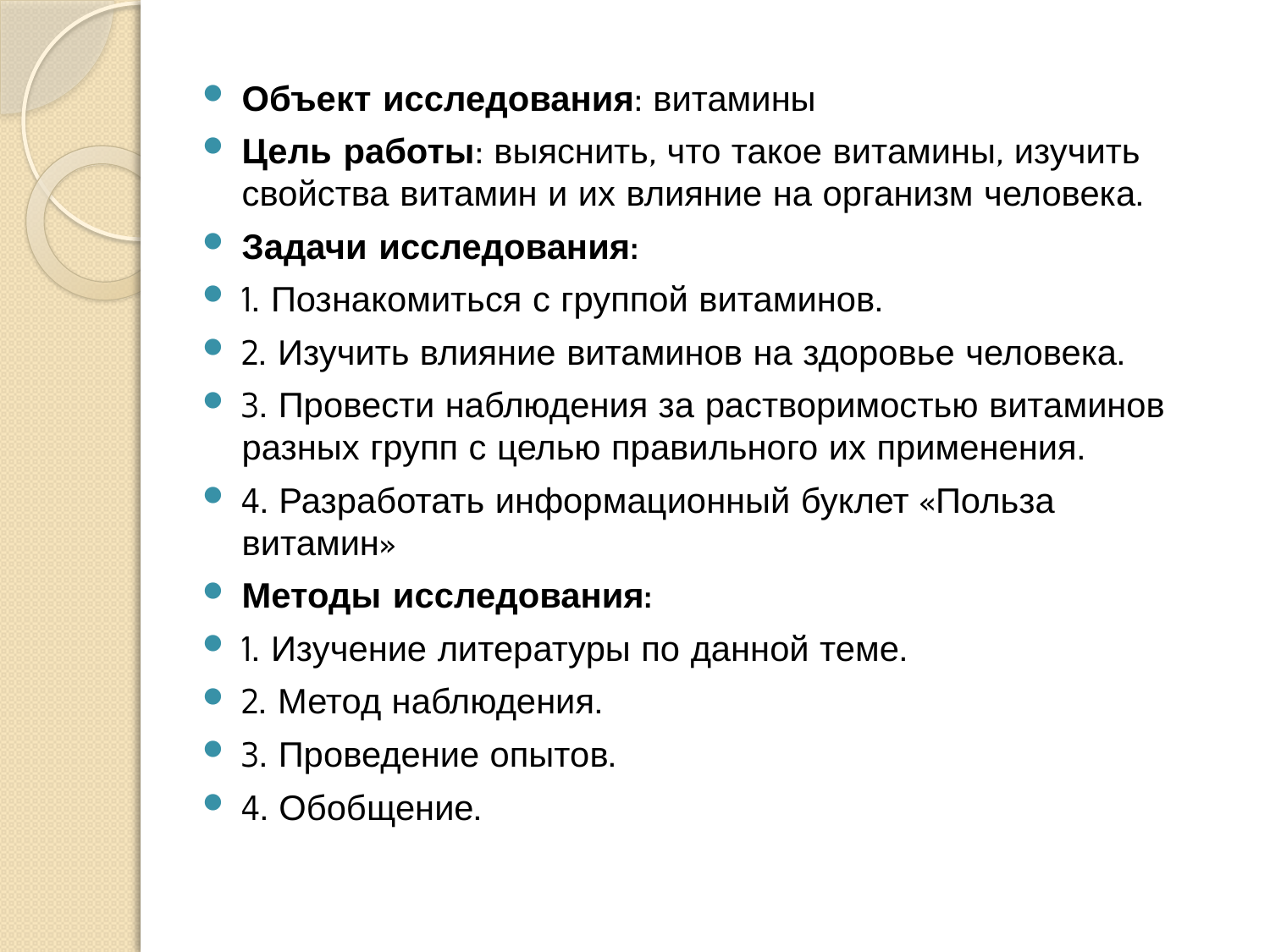

Объект исследования: витамины
Цель работы: выяснить, что такое витамины, изучить свойства витамин и их влияние на организм человека.
Задачи исследования:
1. Познакомиться с группой витаминов.
2. Изучить влияние витаминов на здоровье человека.
3. Провести наблюдения за растворимостью витаминов разных групп с целью правильного их применения.
4. Разработать информационный буклет «Польза витамин»
Методы исследования:
1. Изучение литературы по данной теме.
2. Метод наблюдения.
3. Проведение опытов.
4. Обобщение.